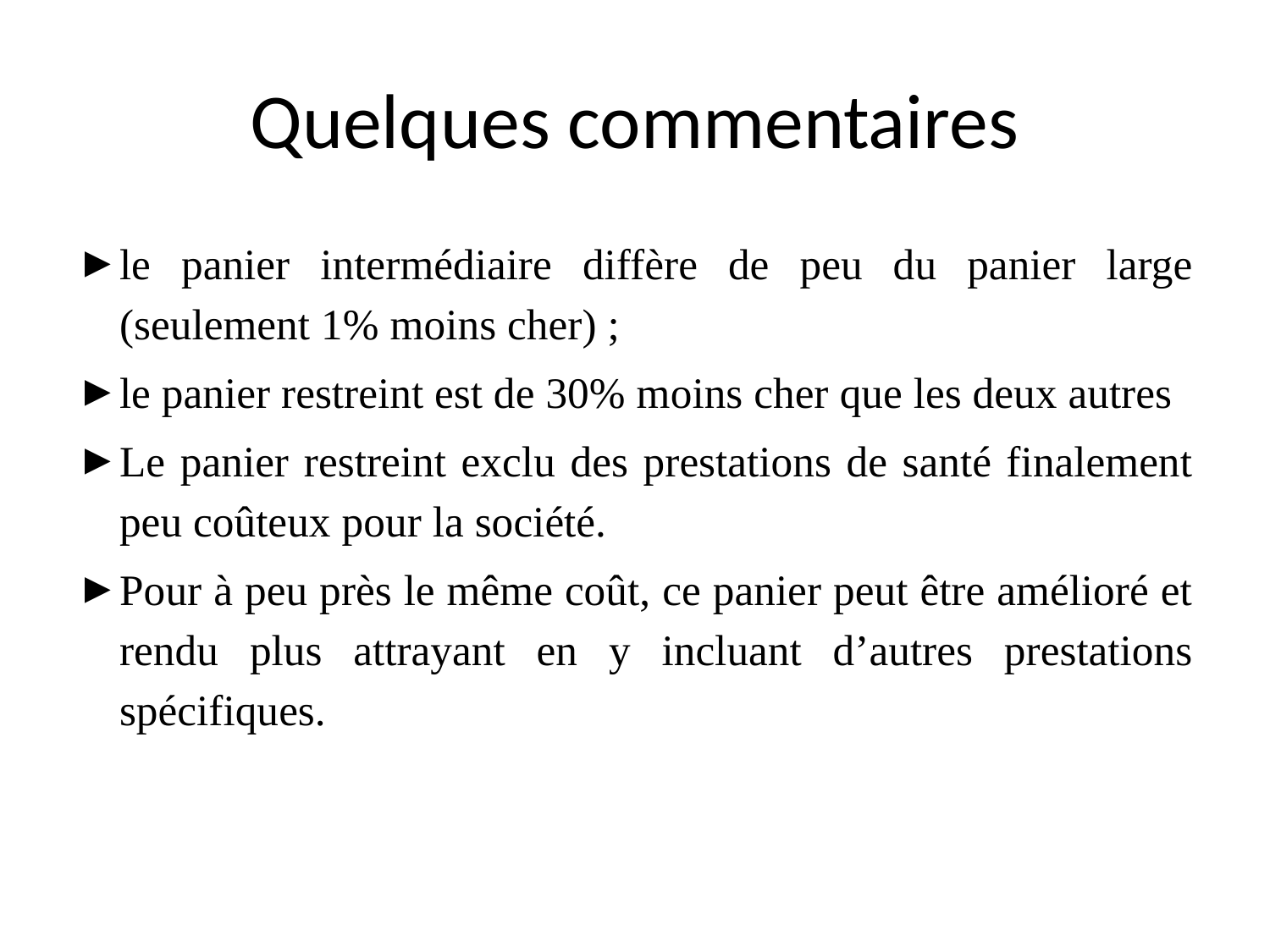

# Quelques commentaires
le panier intermédiaire diffère de peu du panier large (seulement 1% moins cher) ;
le panier restreint est de 30% moins cher que les deux autres
Le panier restreint exclu des prestations de santé finalement peu coûteux pour la société.
Pour à peu près le même coût, ce panier peut être amélioré et rendu plus attrayant en y incluant d’autres prestations spécifiques.